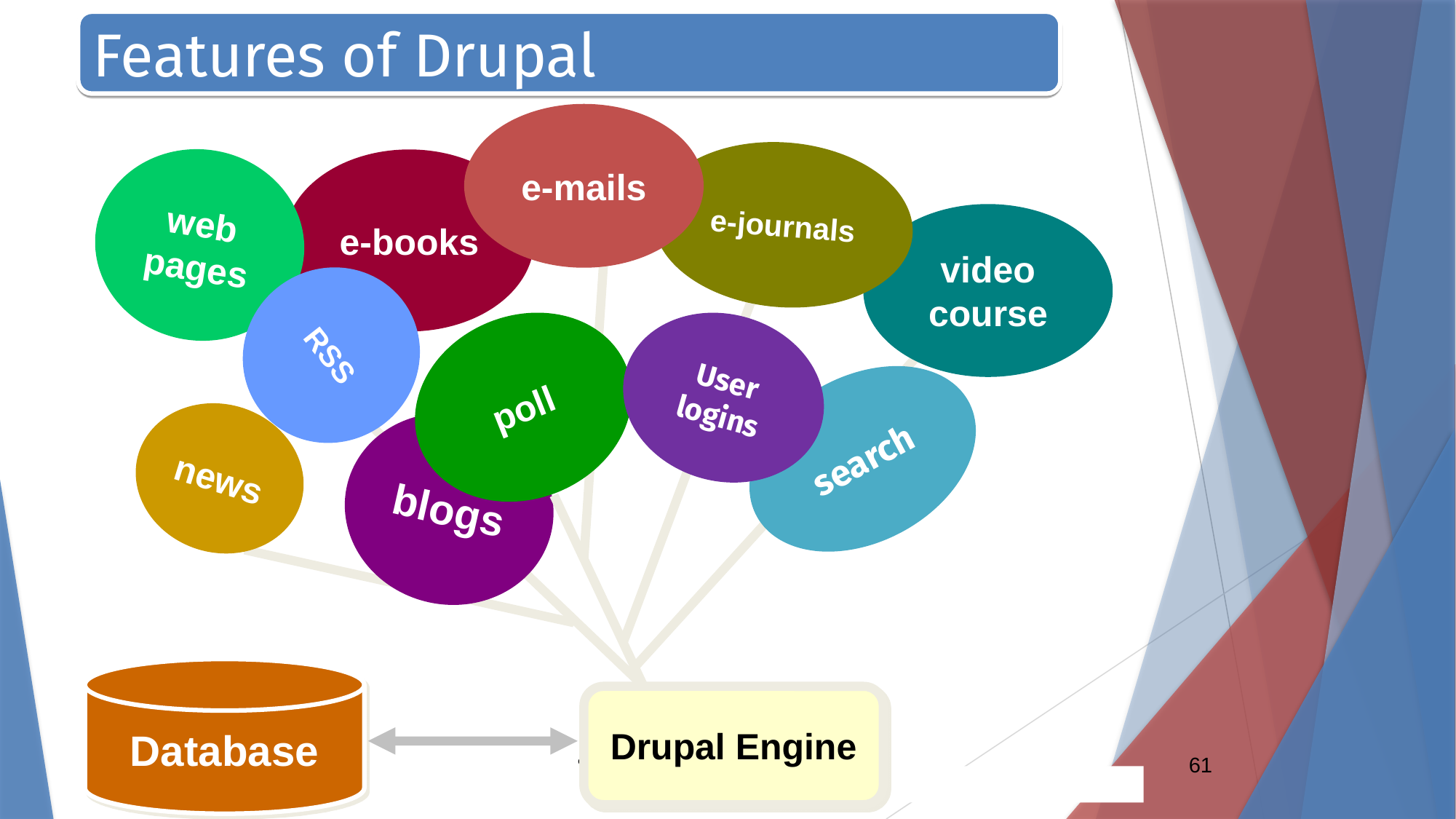

Features of Drupal
e-mails
e-journals
web pages
e-books
video course

RSS

poll
User
logins

search
news
blogs

Database
Drupal Engine

Samrat Guha Roy, IIT Kharagpur
61